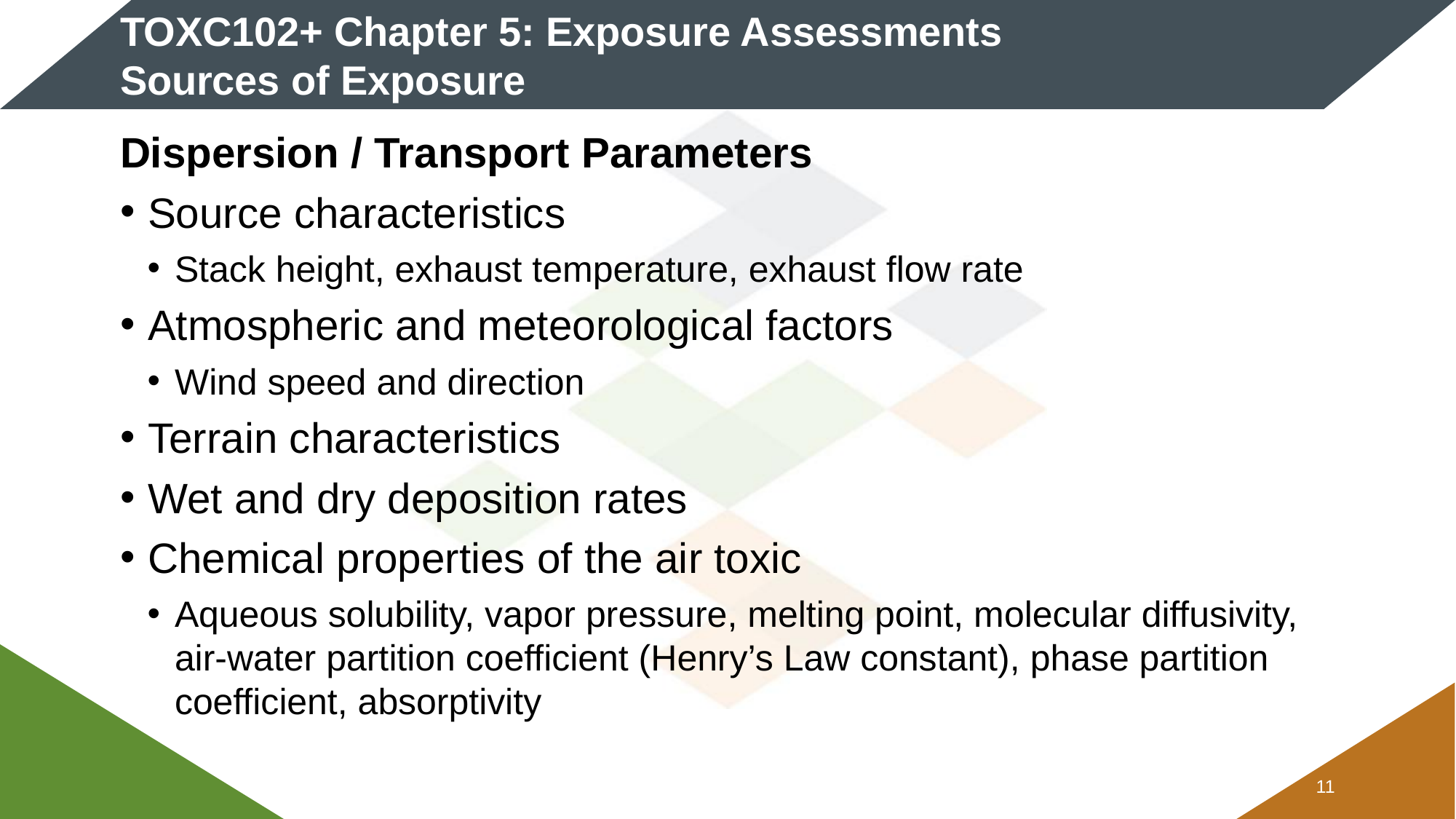

# TOXC102+ Chapter 5: Exposure Assessments Sources of Exposure
Dispersion / Transport Parameters
Source characteristics
Stack height, exhaust temperature, exhaust flow rate
Atmospheric and meteorological factors
Wind speed and direction
Terrain characteristics
Wet and dry deposition rates
Chemical properties of the air toxic
Aqueous solubility, vapor pressure, melting point, molecular diffusivity, air-water partition coefficient (Henry’s Law constant), phase partition coefficient, absorptivity
11